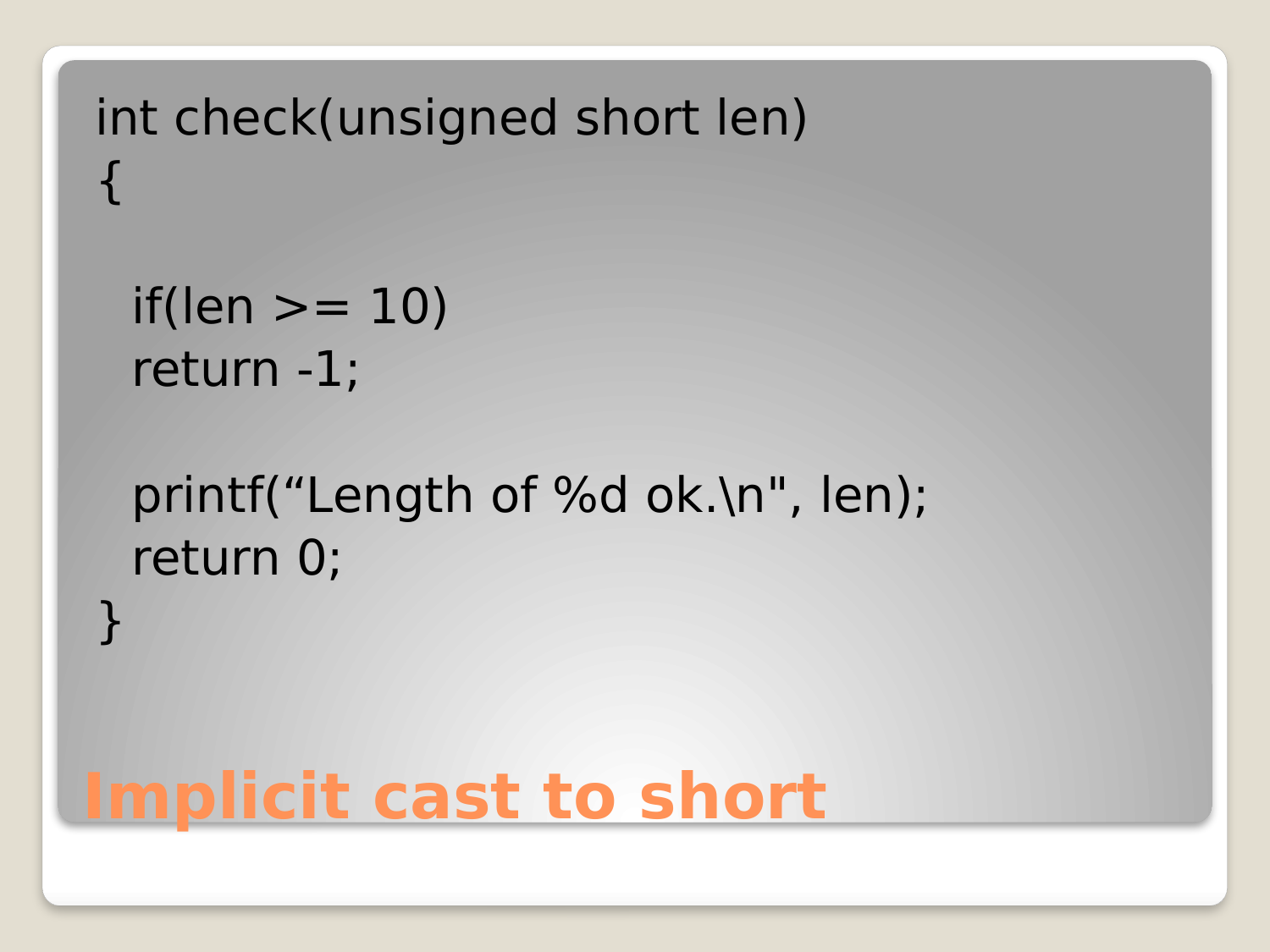

int check(unsigned short len)
{

	if(len >= 10)
		return -1;

	printf(“Length of %d ok.\n", len);
	return 0;
}
# Implicit cast to short